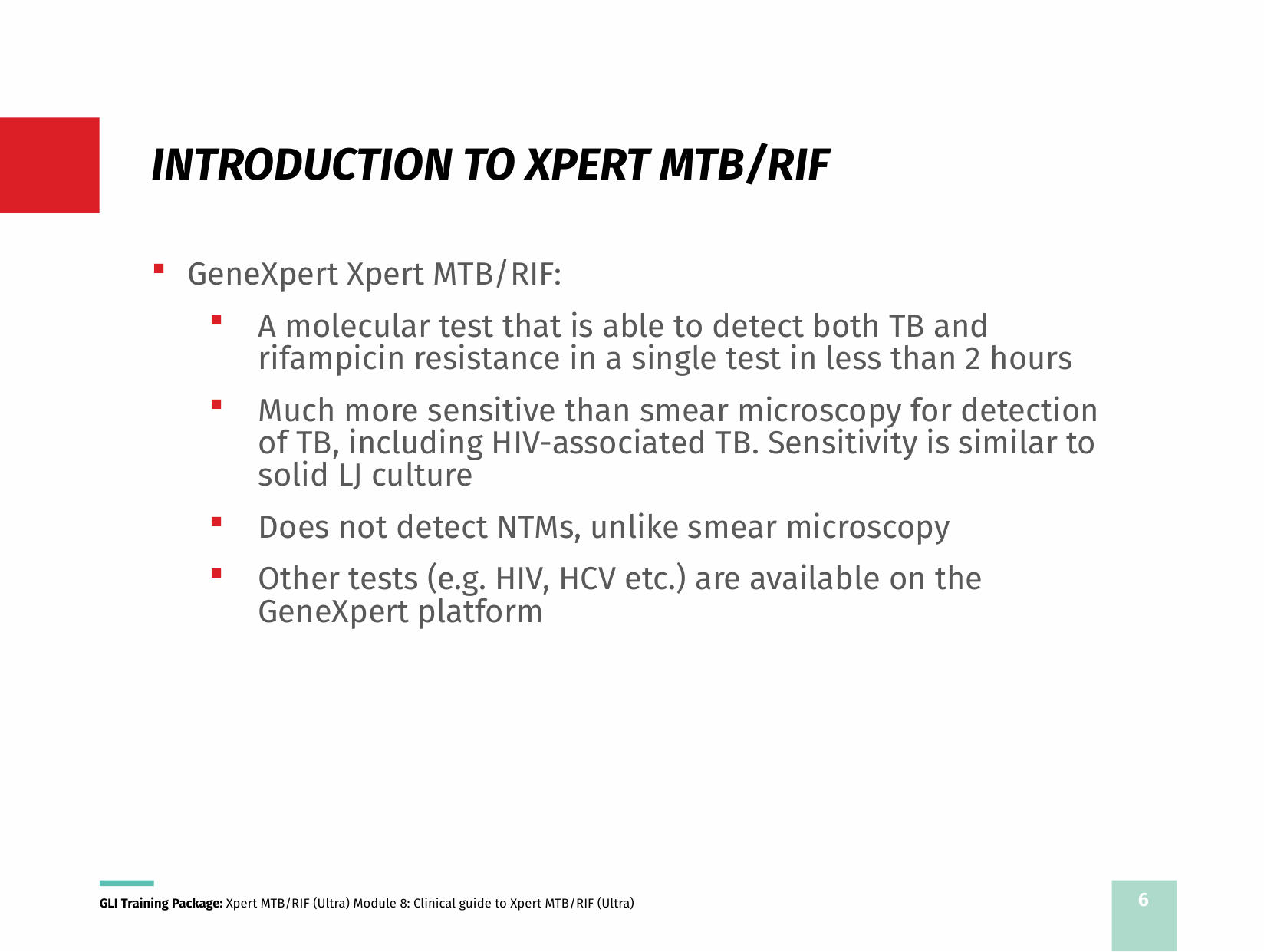

# INTRODUCTION TO XPERT MTB/RIF
GeneXpert Xpert MTB/RIF:
A molecular test that is able to detect both TB and rifampicin resistance in a single test in less than 2 hours
Much more sensitive than smear microscopy for detection of TB, including HIV-associated TB. Sensitivity is similar to solid LJ culture
Does not detect NTMs, unlike smear microscopy
Other tests (e.g. HIV, HCV etc.) are available on the GeneXpert platform